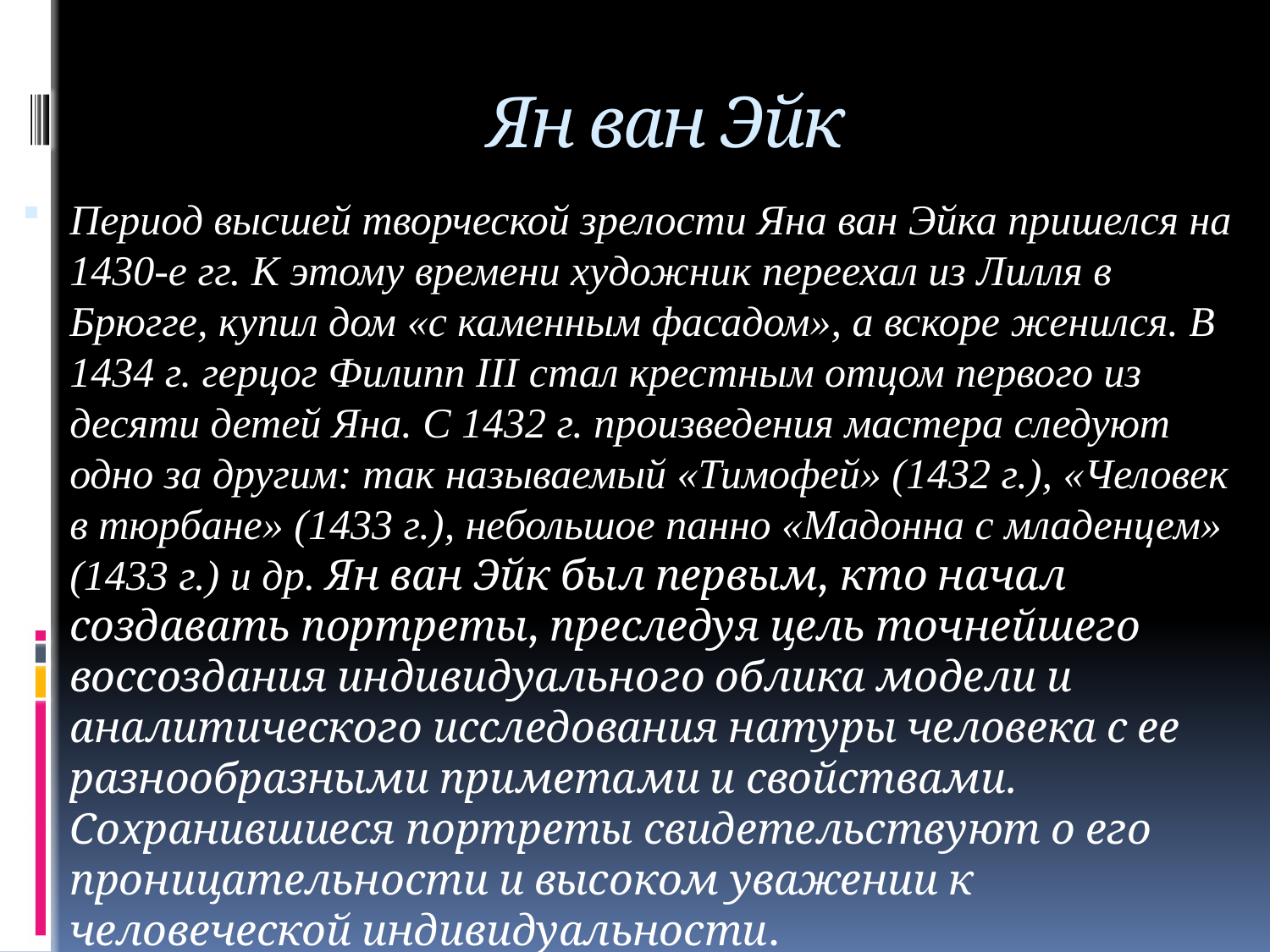

# Ян ван Эйк
Период высшей творческой зрелости Яна ван Эйка пришелся на 1430-е гг. К этому времени художник переехал из Лилля в Брюгге, купил дом «с каменным фасадом», а вскоре женился. В 1434 г. герцог Филипп III стал крестным отцом первого из десяти детей Яна. С 1432 г. произведения мастера следуют одно за другим: так называемый «Тимофей» (1432 г.), «Человек в тюрбане» (1433 г.), небольшое панно «Мадонна с младенцем» (1433 г.) и др. Ян ван Эйк был первым, кто начал создавать портреты, преследуя цель точнейшего воссоздания индивидуального облика модели и аналитического исследования натуры человека с ее разнообразными приметами и свойствами. Сохранившиеся портреты свидетельствуют о его проницательности и высоком уважении к человеческой индивидуальности.